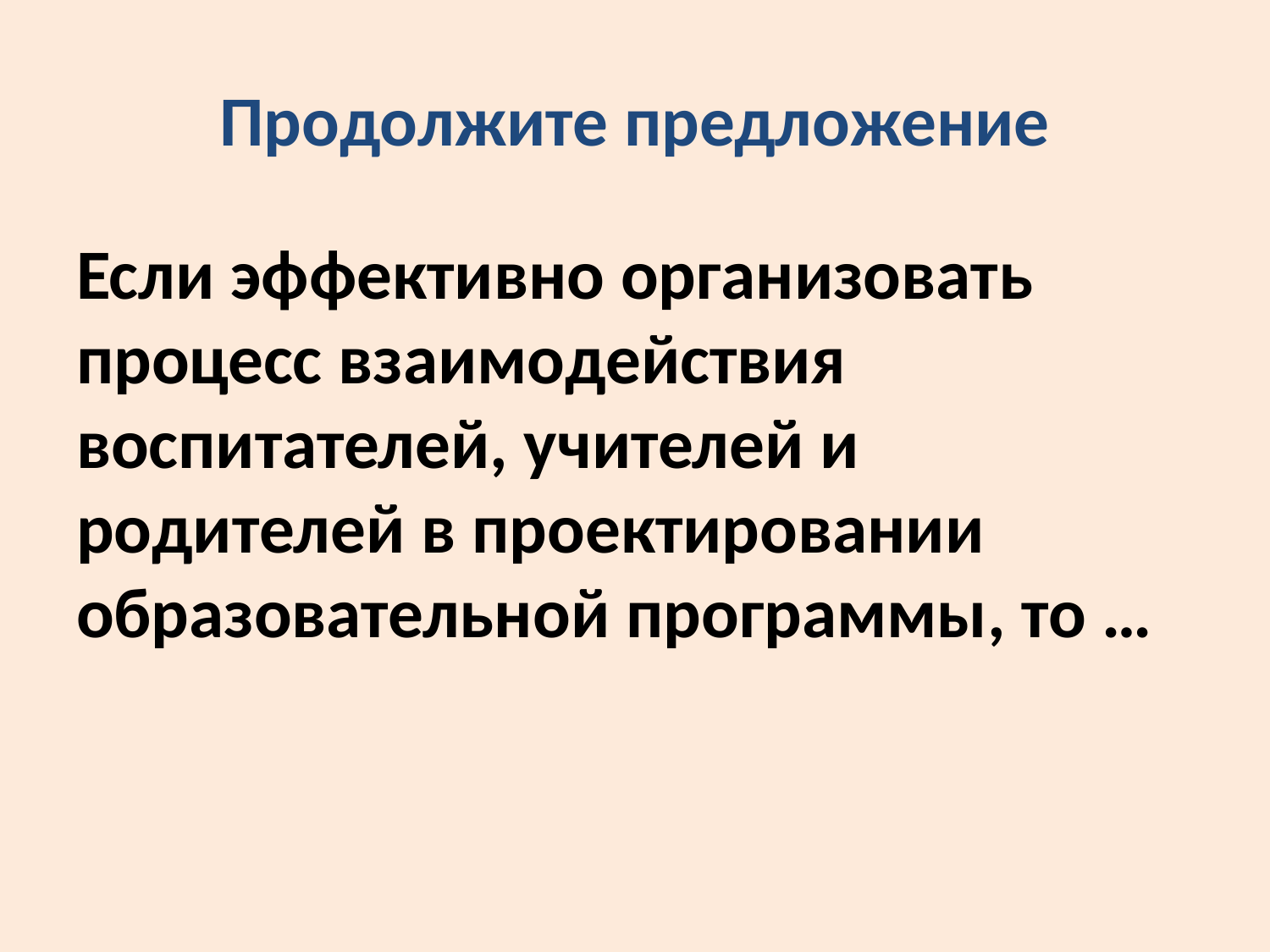

# Продолжите предложение
Если эффективно организовать процесс взаимодействия воспитателей, учителей и родителей в проектировании образовательной программы, то …